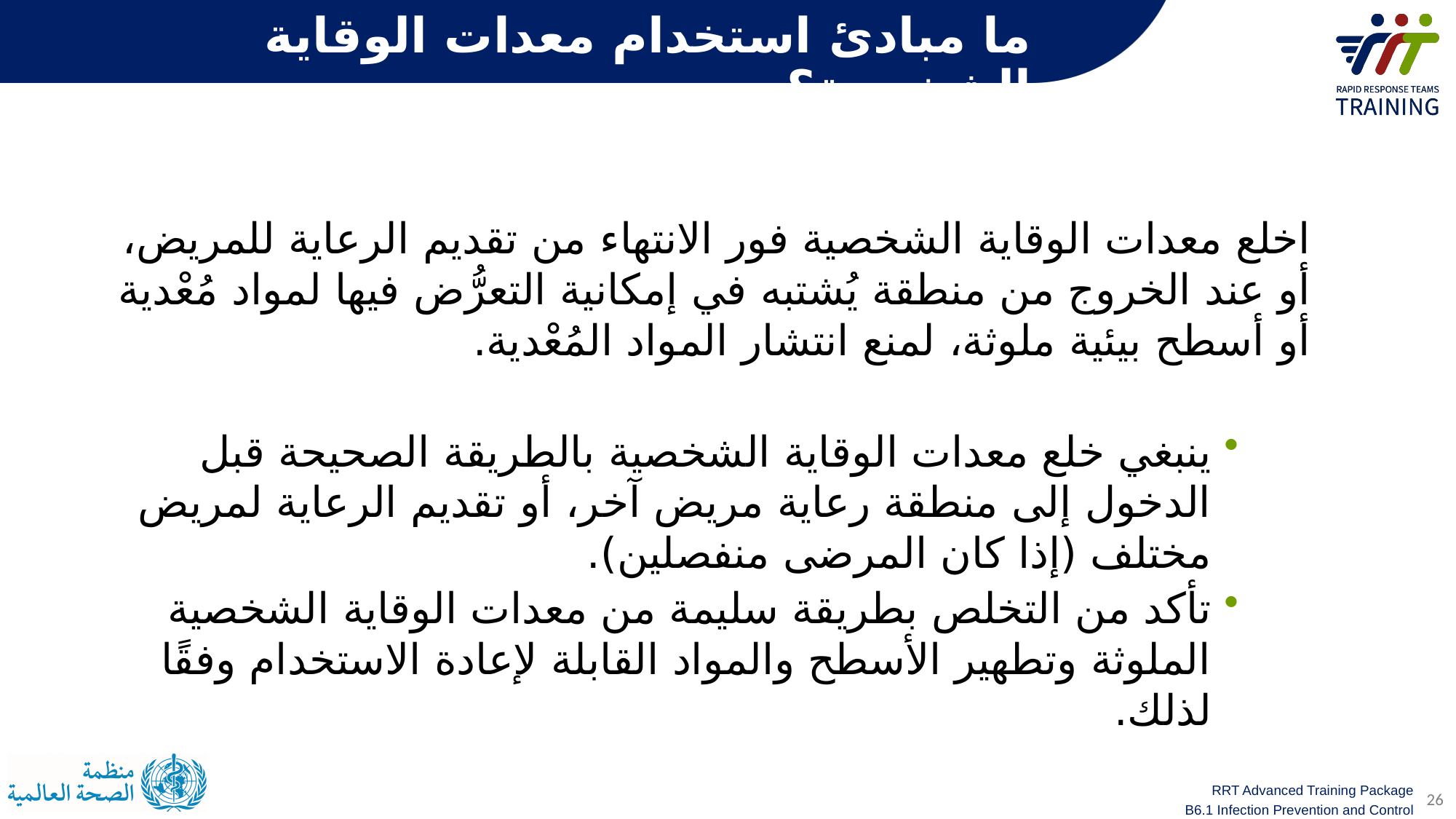

ما مبادئ استخدام معدات الوقاية الشخصية؟
اخلع معدات الوقاية الشخصية فور الانتهاء من تقديم الرعاية للمريض، أو عند الخروج من منطقة يُشتبه في إمكانية التعرُّض فيها لمواد مُعْدية أو أسطح بيئية ملوثة، لمنع انتشار المواد المُعْدية.

ينبغي خلع معدات الوقاية الشخصية بالطريقة الصحيحة قبل الدخول إلى منطقة رعاية مريض آخر، أو تقديم الرعاية لمريض مختلف (إذا كان المرضى منفصلين).
تأكد من التخلص بطريقة سليمة من معدات الوقاية الشخصية الملوثة وتطهير الأسطح والمواد القابلة لإعادة الاستخدام وفقًا لذلك.